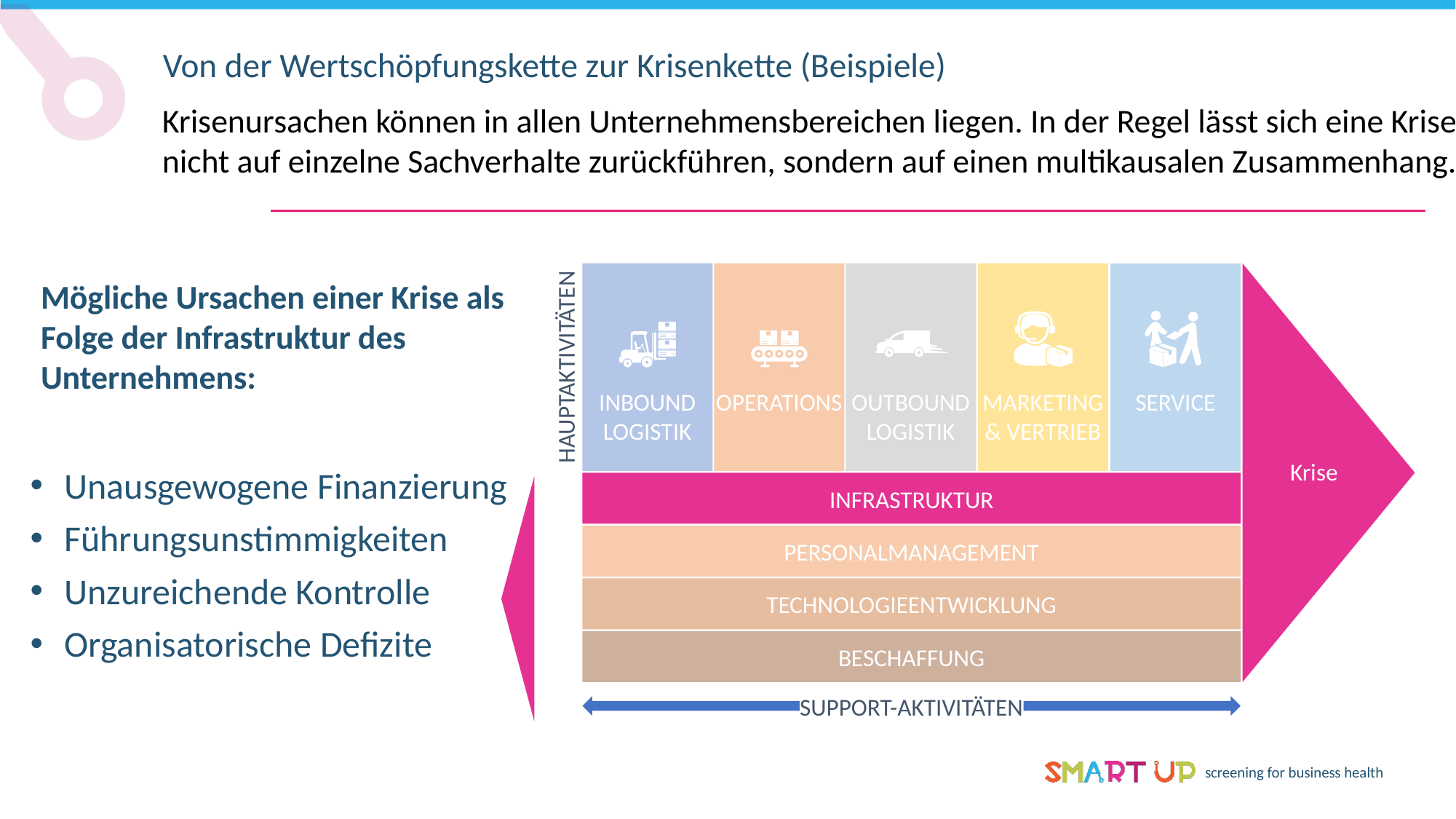

Von der Wertschöpfungskette zur Krisenkette (Beispiele)
Krisenursachen können in allen Unternehmensbereichen liegen. In der Regel lässt sich eine Krise nicht auf einzelne Sachverhalte zurückführen, sondern auf einen multikausalen Zusammenhang.

Mögliche Ursachen einer Krise als Folge der Infrastruktur des Unternehmens:

HAUPTAKTIVITÄTEN
OPERATIONS
INBOUND
LOGISTIK
OUTBOUND
LOGISTIK
MARKETING
& VERTRIEB
SERVICE

Unausgewogene Finanzierung
Führungsunstimmigkeiten
Unzureichende Kontrolle
Organisatorische Defizite
Krise

INFRASTRUKTUR

PERSONALMANAGEMENT

TECHNOLOGIEENTWICKLUNG

BESCHAFFUNG
SUPPORT-AKTIVITÄTEN